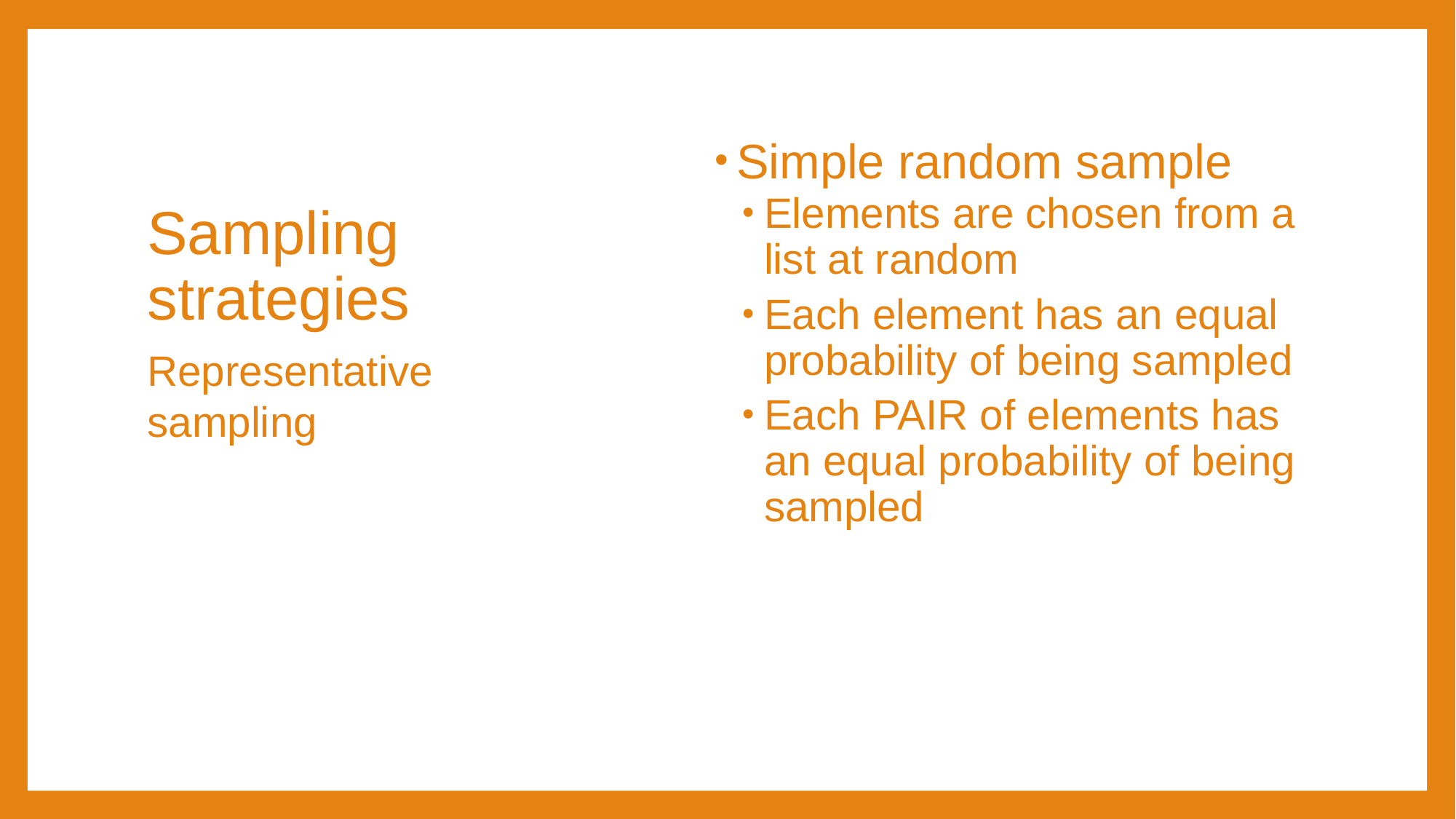

# Sampling strategies
Simple random sample
Elements are chosen from a list at random
Each element has an equal probability of being sampled
Each PAIR of elements has an equal probability of being sampled
Representative sampling